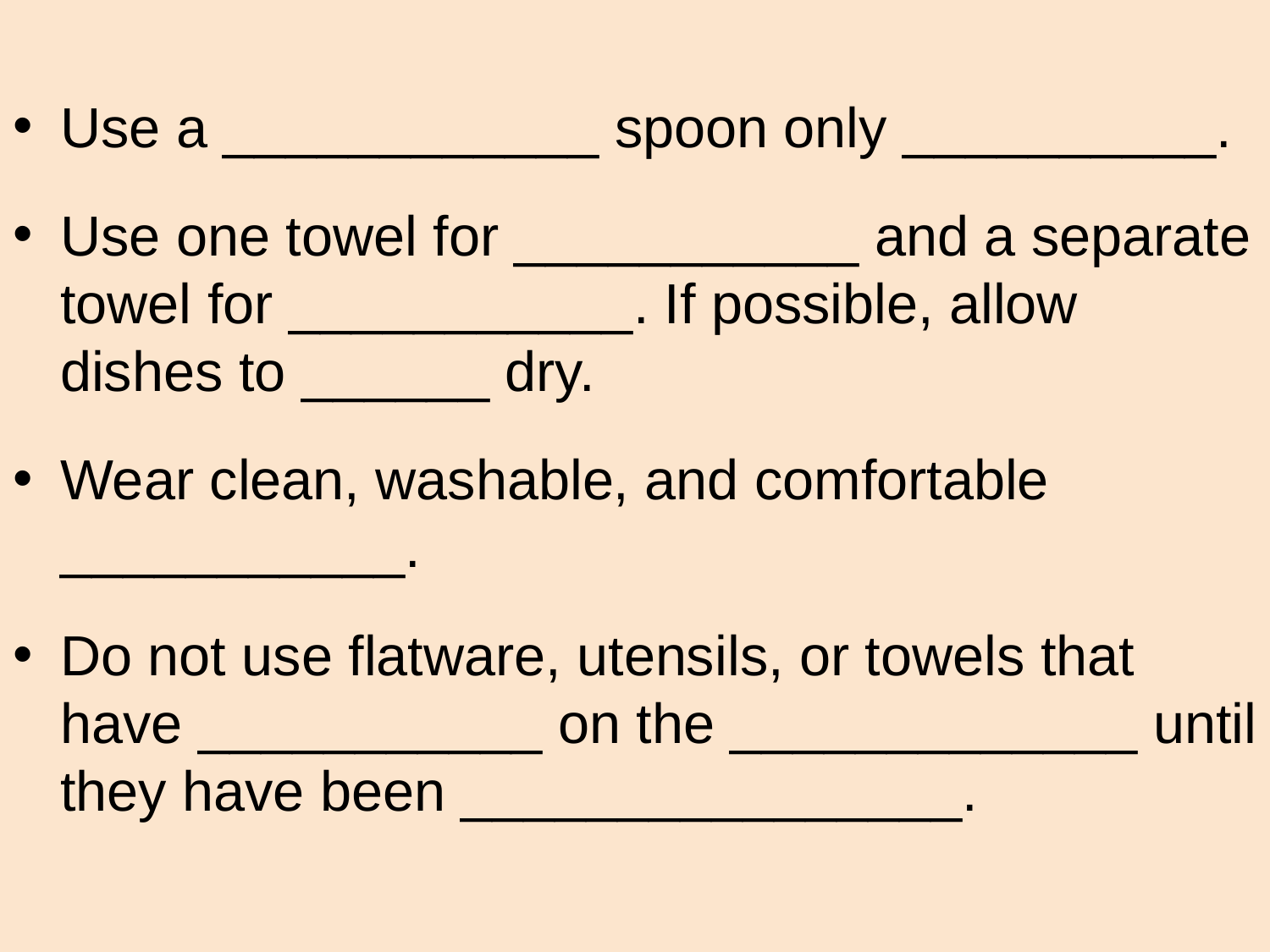

Use a ____________ spoon only __________.

Use one towel for ___________ and a separate towel for ___________. If possible, allow dishes to ______ dry.

Wear clean, washable, and comfortable ___________.

Do not use flatware, utensils, or towels that have ___________ on the _____________ until they have been ________________.